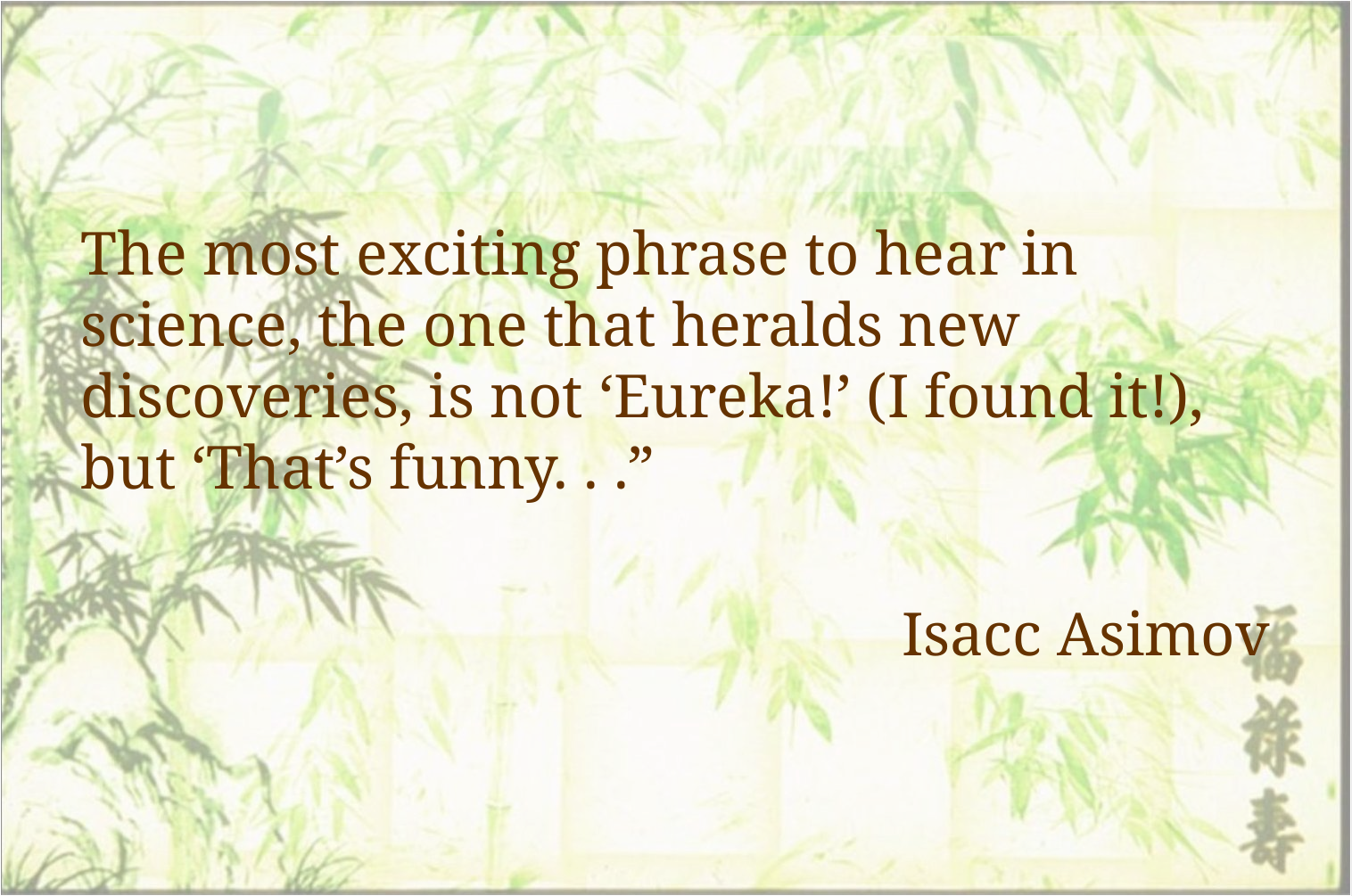

The most exciting phrase to hear in science, the one that heralds new discoveries, is not ‘Eureka!’ (I found it!), but ‘That’s funny. . .”

Isacc Asimov